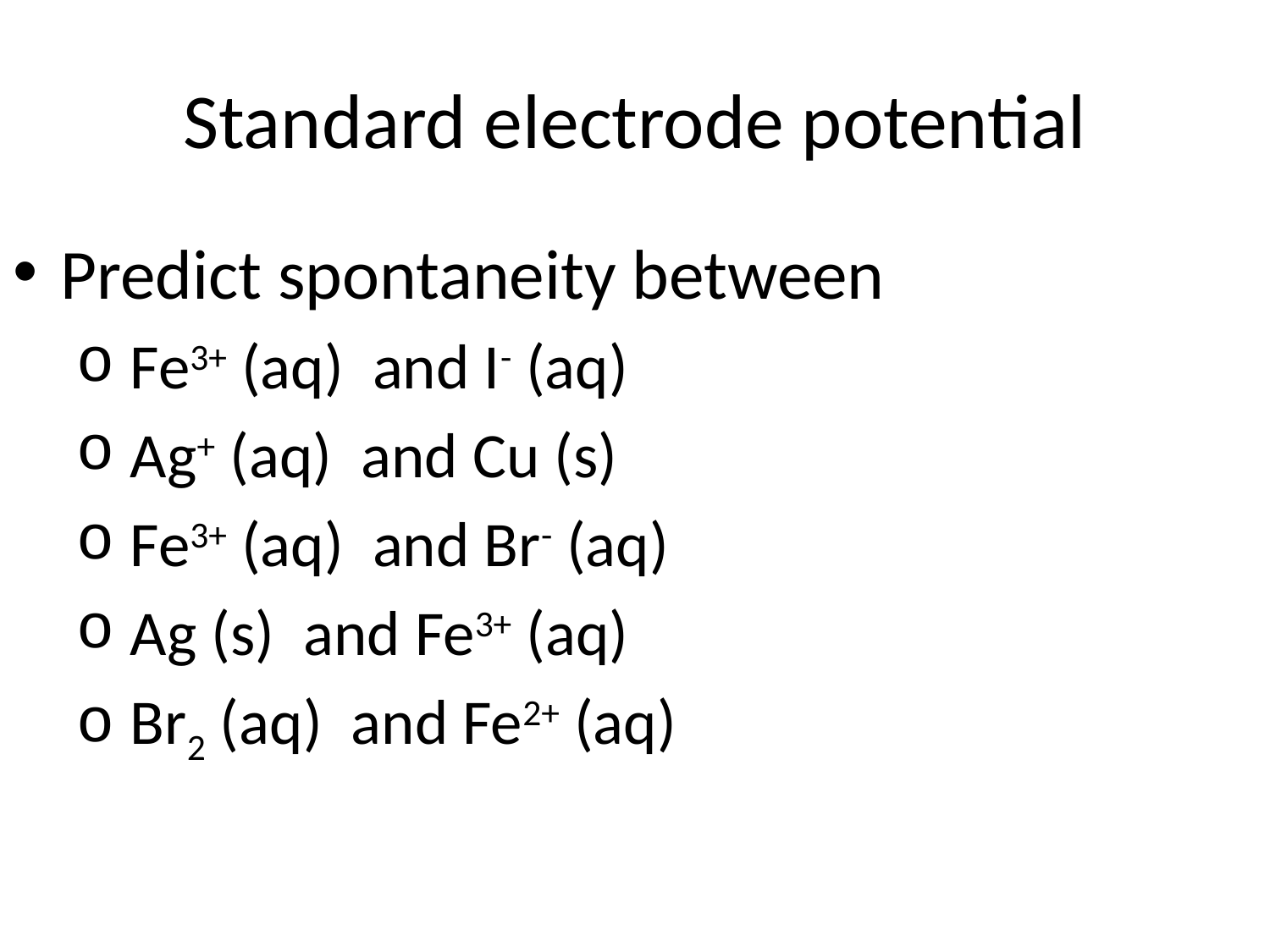

# Standard electrode potential
Predict spontaneity between
 Fe3+ (aq)  and I- (aq)
 Ag+ (aq)  and Cu (s)
 Fe3+ (aq)  and Br- (aq)
 Ag (s)  and Fe3+ (aq)
 Br2 (aq)  and Fe2+ (aq)